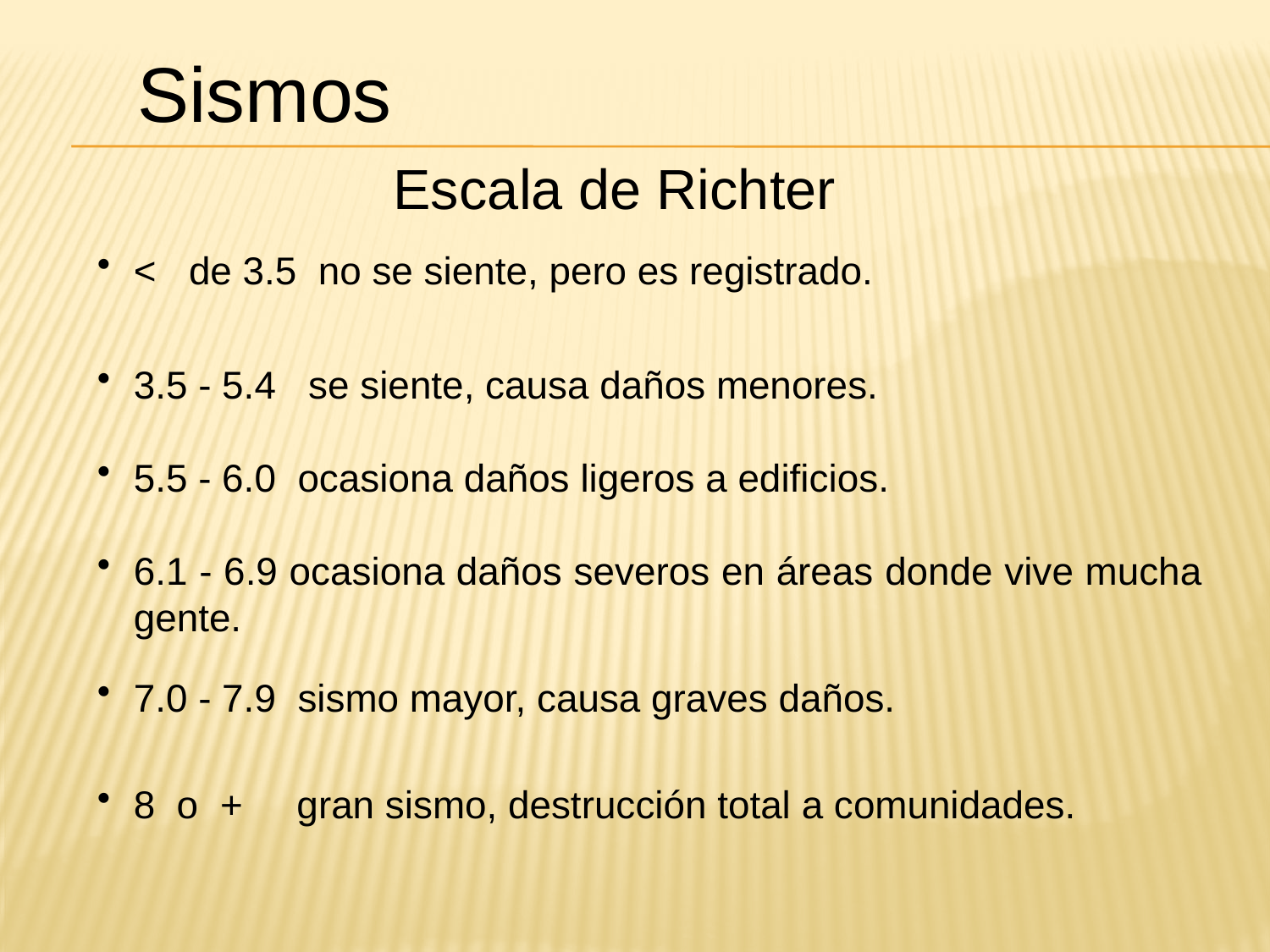

Sismos
Escala de Richter
<   de 3.5  no se siente, pero es registrado.
3.5 - 5.4   se siente, causa daños menores.
5.5 - 6.0  ocasiona daños ligeros a edificios.
6.1 - 6.9 ocasiona daños severos en áreas donde vive mucha gente.
7.0 - 7.9  sismo mayor, causa graves daños.
8  o  +     gran sismo, destrucción total a comunidades.